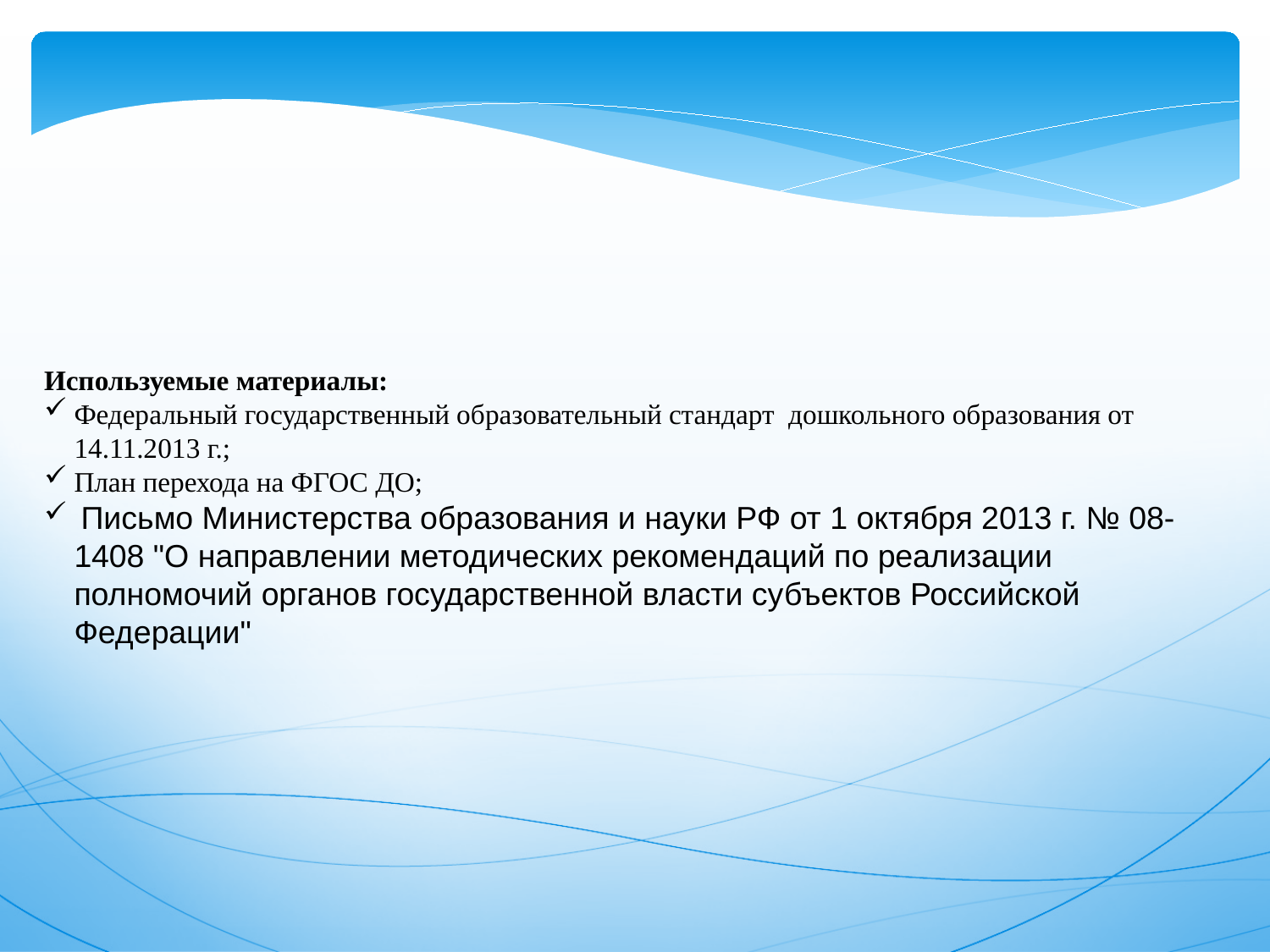

Используемые материалы:
Федеральный государственный образовательный стандарт  дошкольного образования от 14.11.2013 г.;
План перехода на ФГОС ДО;
 Письмо Министерства образования и науки РФ от 1 октября 2013 г. № 08-1408 "О направлении методических рекомендаций по реализации полномочий органов государственной власти субъектов Российской Федерации"